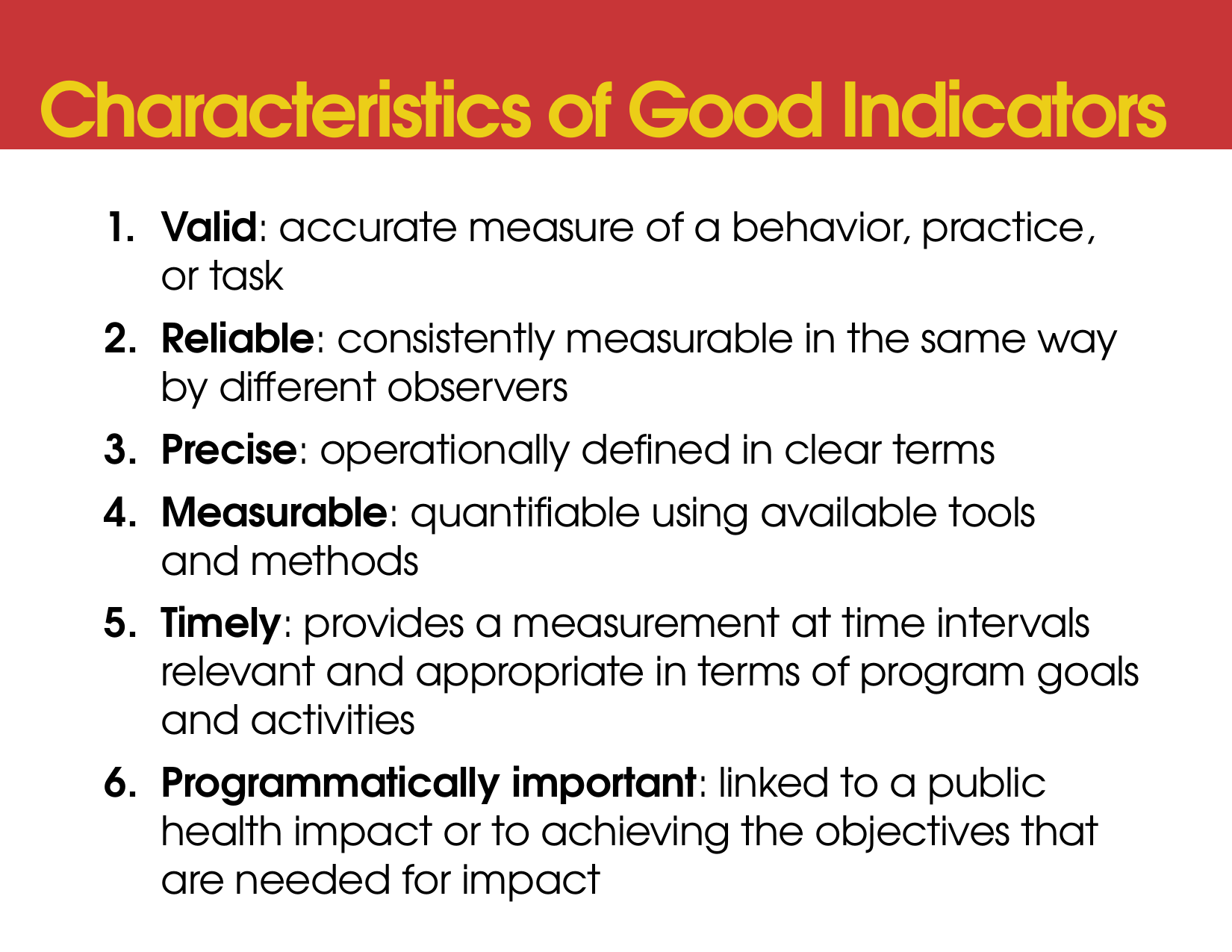

#
Characteristics of Good Indicators
Valid: accurate measure of a behavior, practice,
or task
Reliable: consistently measurable in the same way by different observers
Precise: operationally defined in clear terms
Measurable: quantifiable using available tools
and methods
Timely: provides a measurement at time intervals relevant and appropriate in terms of program goals
and activities
Programmatically important: linked to a public health impact or to achieving the objectives that are needed for impact